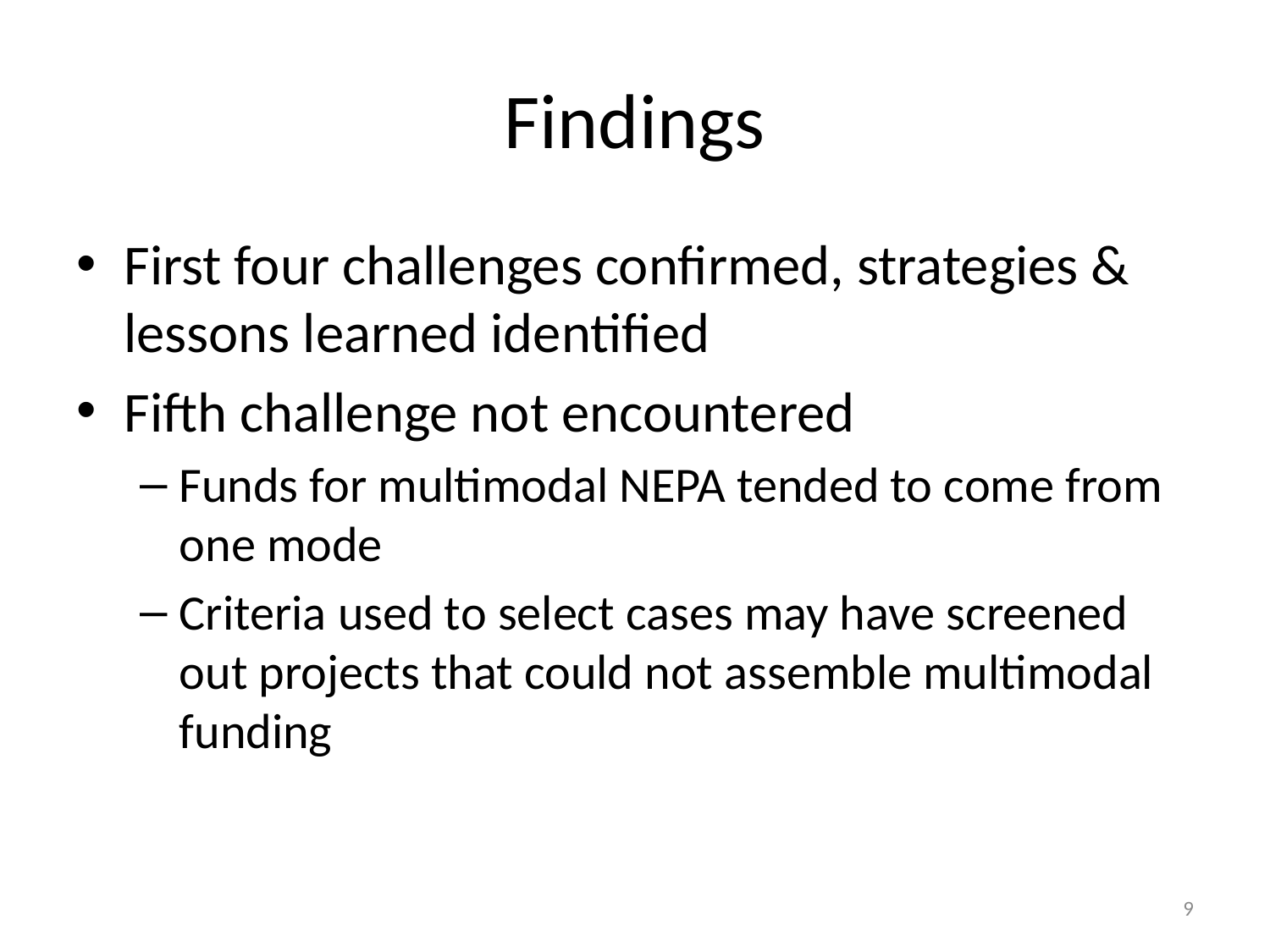

# Findings
First four challenges confirmed, strategies & lessons learned identified
Fifth challenge not encountered
Funds for multimodal NEPA tended to come from one mode
Criteria used to select cases may have screened out projects that could not assemble multimodal funding
9